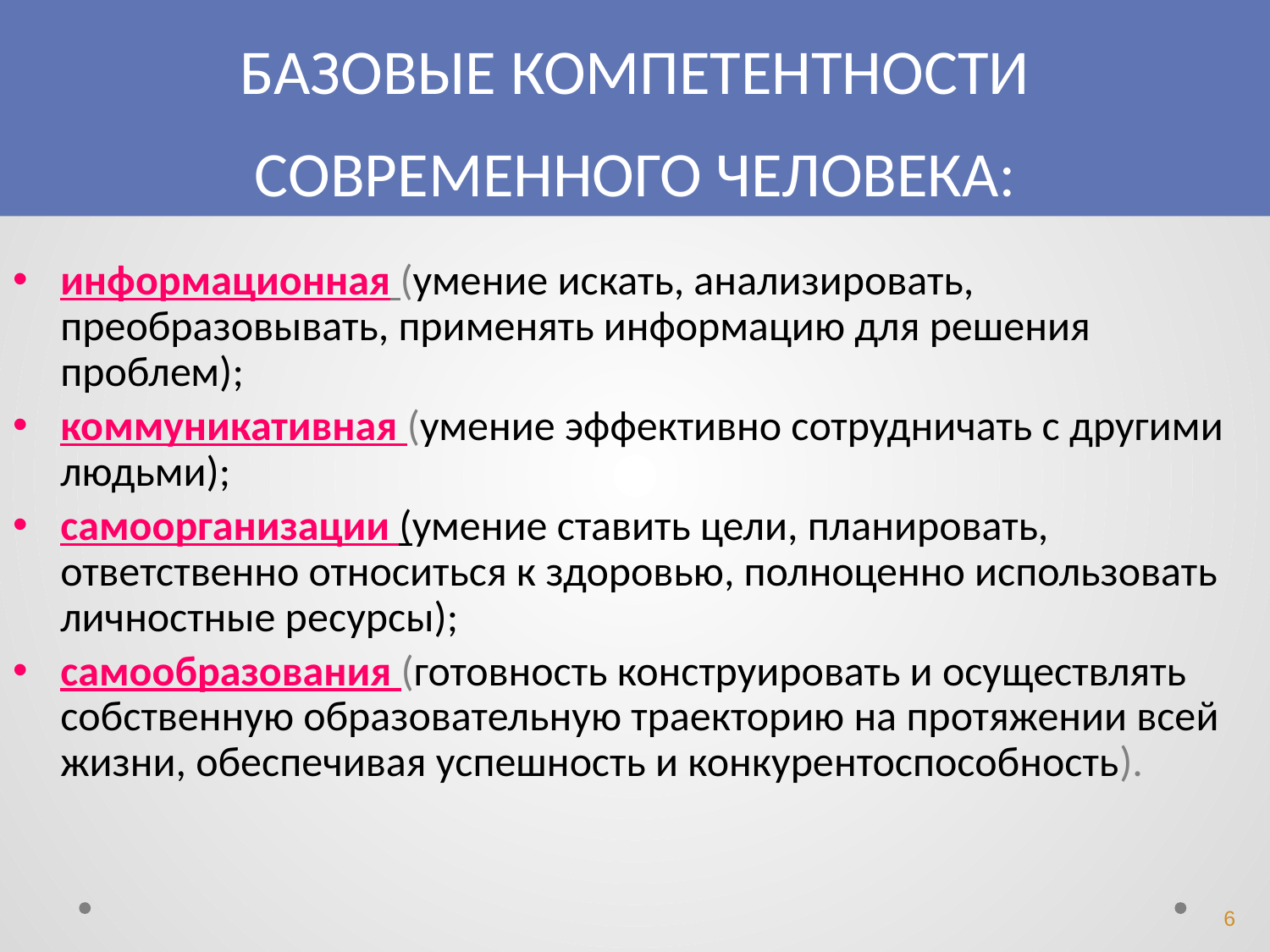

БАЗОВЫЕ КОМПЕТЕНТНОСТИ СОВРЕМЕННОГО ЧЕЛОВЕКА:
информационная (умение искать, анализировать, преобразовывать, применять информацию для решения проблем);
коммуникативная (умение эффективно сотрудничать с другими людьми);
самоорганизации (умение ставить цели, планировать, ответственно относиться к здоровью, полноценно использовать личностные ресурсы);
самообразования (готовность конструировать и осуществлять собственную образовательную траекторию на протяжении всей жизни, обеспечивая успешность и конкурентоспособность).
6